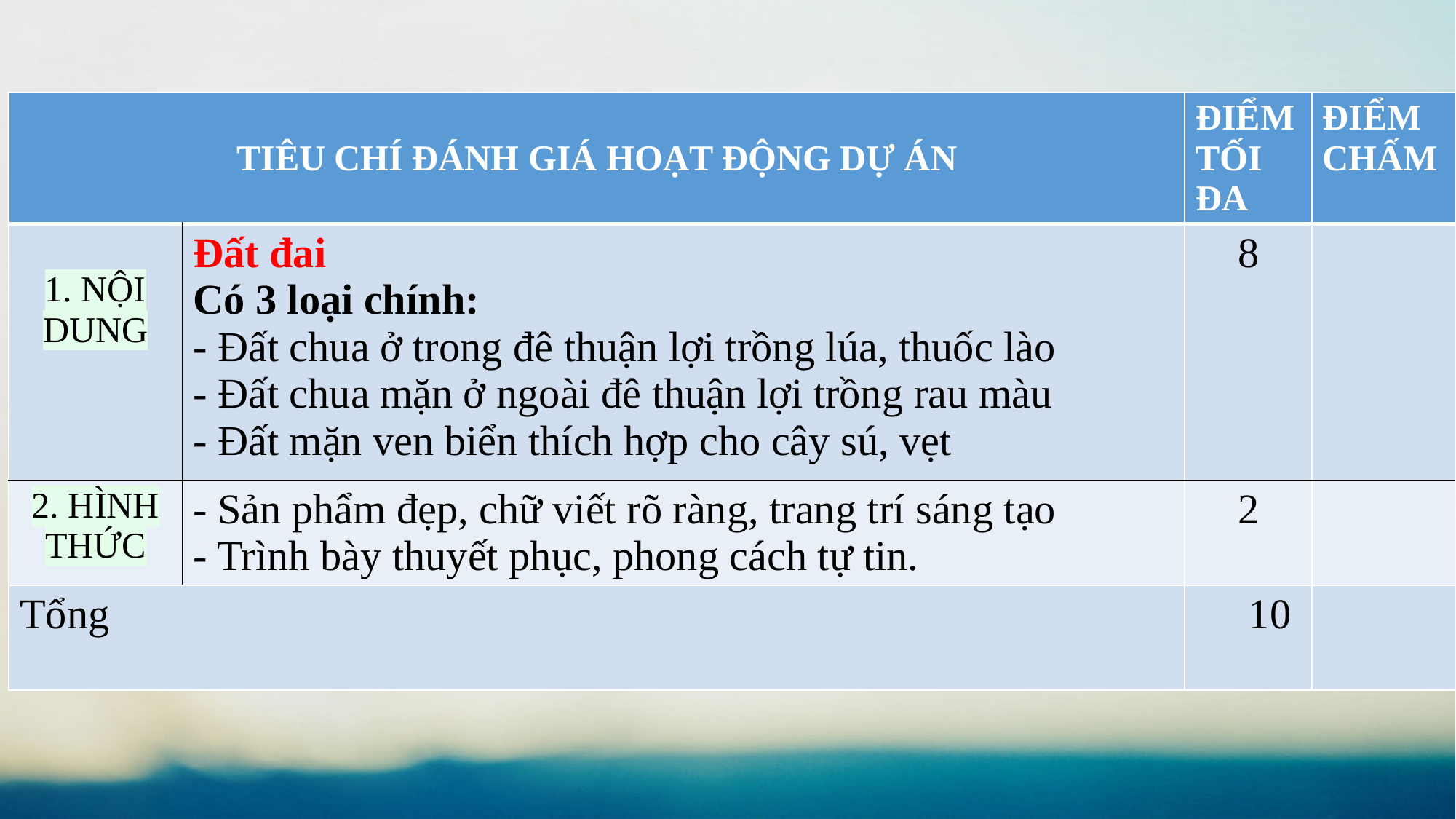

| TIÊU CHÍ ĐÁNH GIÁ HOẠT ĐỘNG DỰ ÁN |  | ĐIỂM TỐI ĐA | ĐIỂM CHẤM |
| --- | --- | --- | --- |
| 1. NỘI DUNG | Đất đai Có 3 loại chính: - Đất chua ở trong đê thuận lợi trồng lúa, thuốc lào - Đất chua mặn ở ngoài đê thuận lợi trồng rau màu - Đất mặn ven biển thích hợp cho cây sú, vẹt | 8 |  |
| 2. HÌNH THỨC | - Sản phẩm đẹp, chữ viết rõ ràng, trang trí sáng tạo - Trình bày thuyết phục, phong cách tự tin. | 2 |  |
| Tổng |  | 10 |  |